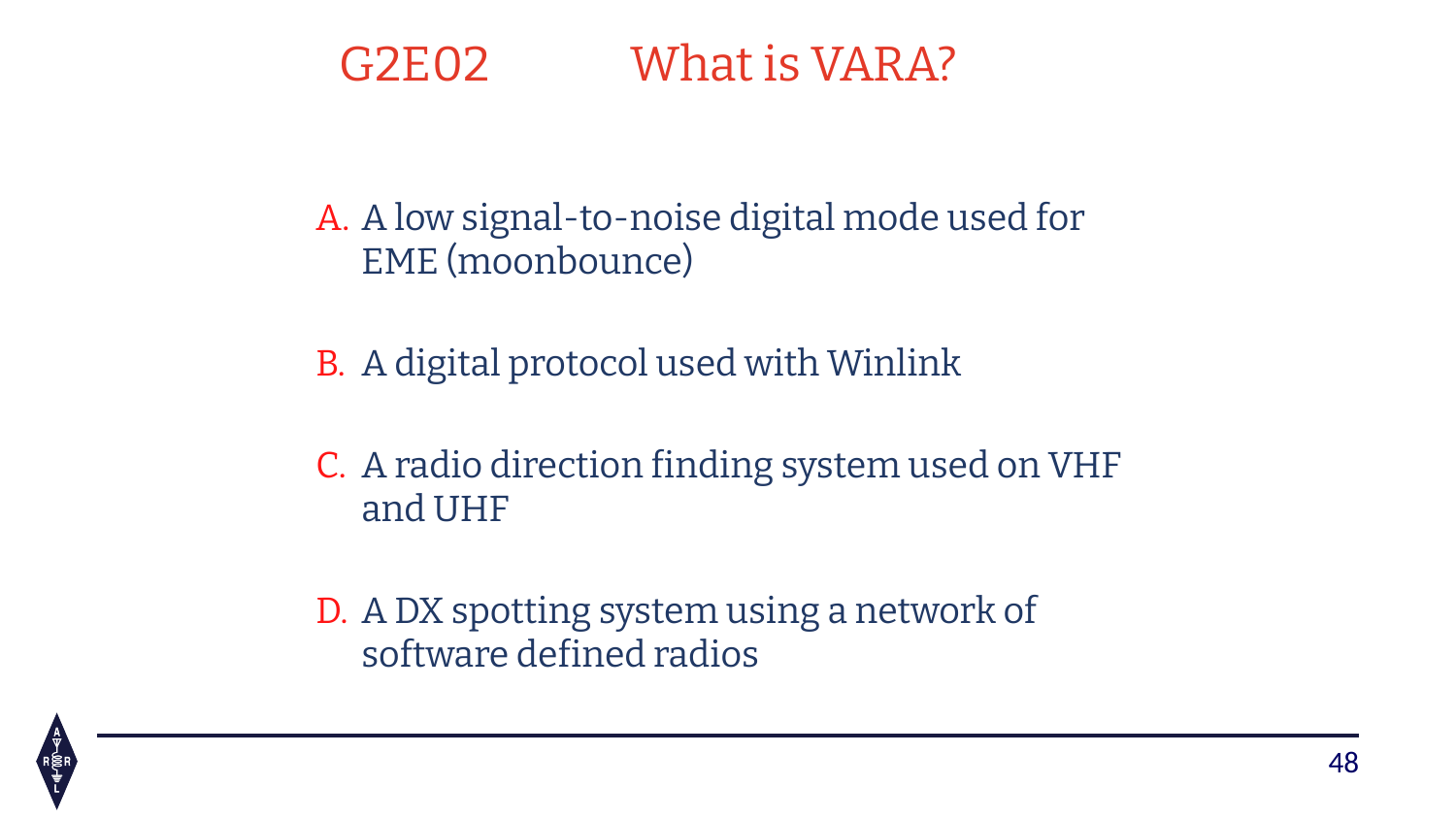

# G2E02	What is VARA?

A low signal-to-noise digital mode used for EME (moonbounce)

A digital protocol used with Winlink

A radio direction finding system used on VHF and UHF

A DX spotting system using a network of software defined radios
48